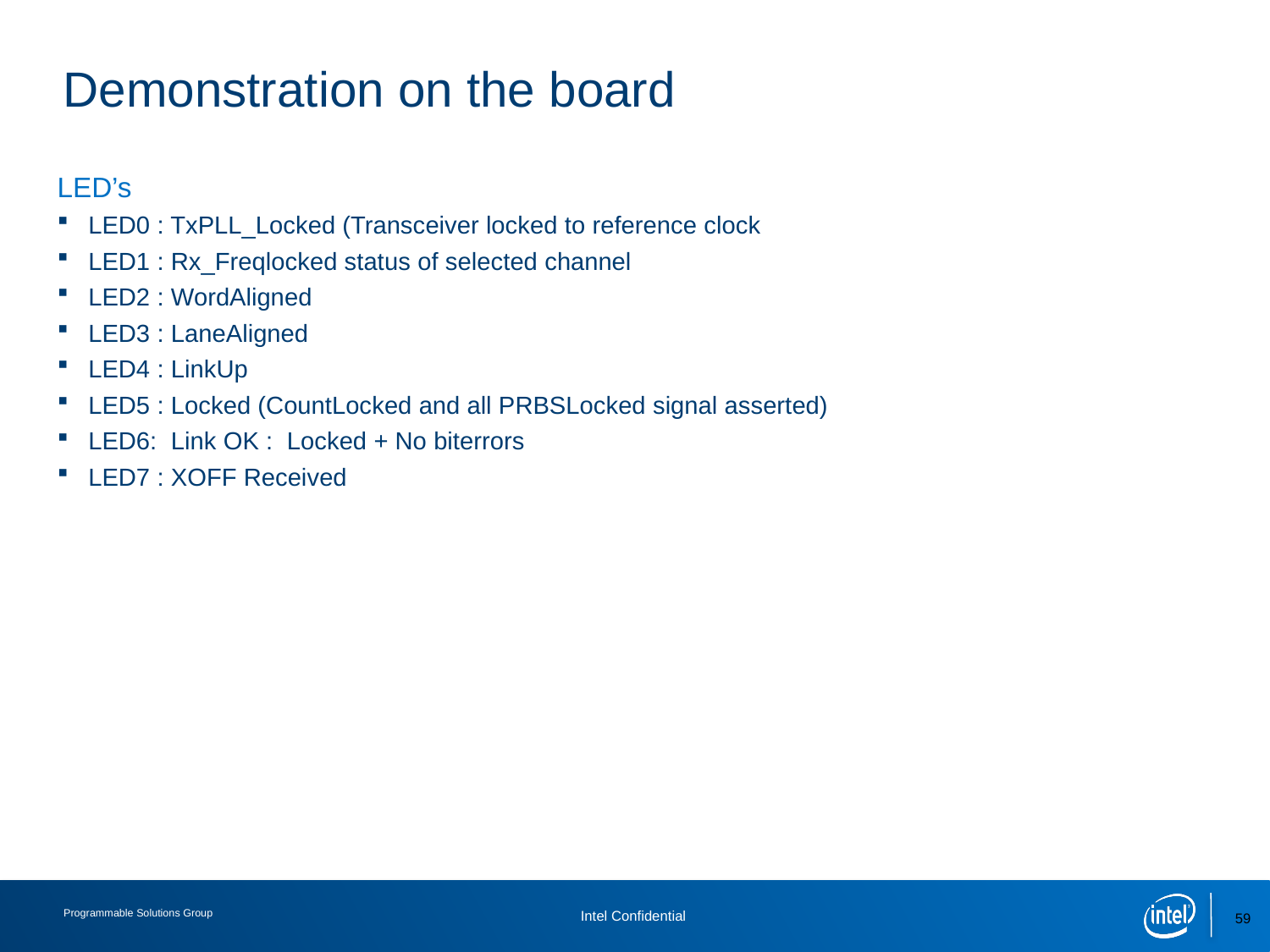

# Demonstration on the board
LED’s
LED0 : TxPLL_Locked (Transceiver locked to reference clock
LED1 : Rx_Freqlocked status of selected channel
LED2 : WordAligned
LED3 : LaneAligned
LED4 : LinkUp
LED5 : Locked (CountLocked and all PRBSLocked signal asserted)
LED6:  Link OK :  Locked + No biterrors
LED7 : XOFF Received
59